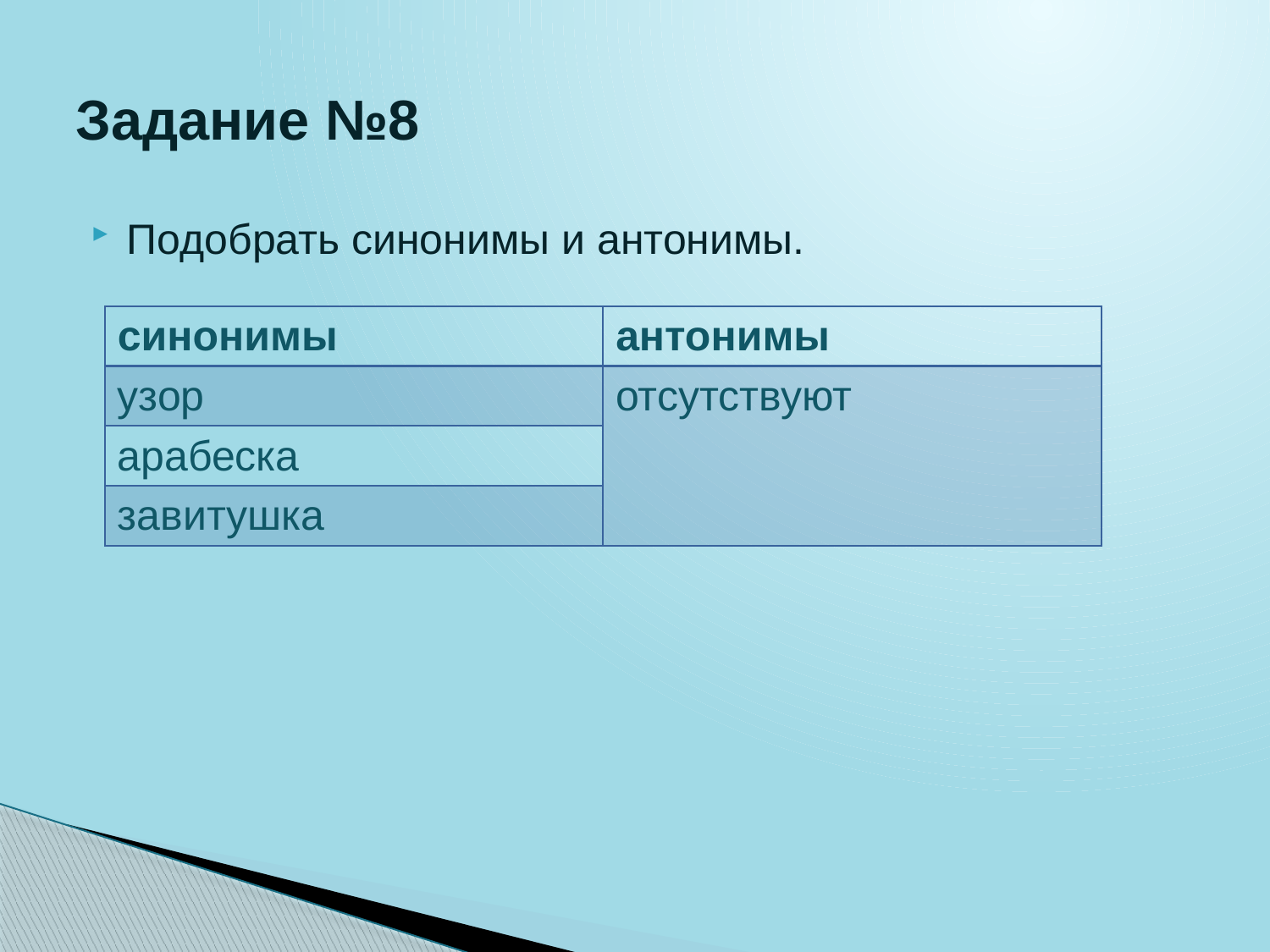

# Задание №8
Подобрать синонимы и антонимы.
| синонимы | антонимы |
| --- | --- |
| узор | отсутствуют |
| арабеска |  |
| завитушка |  |